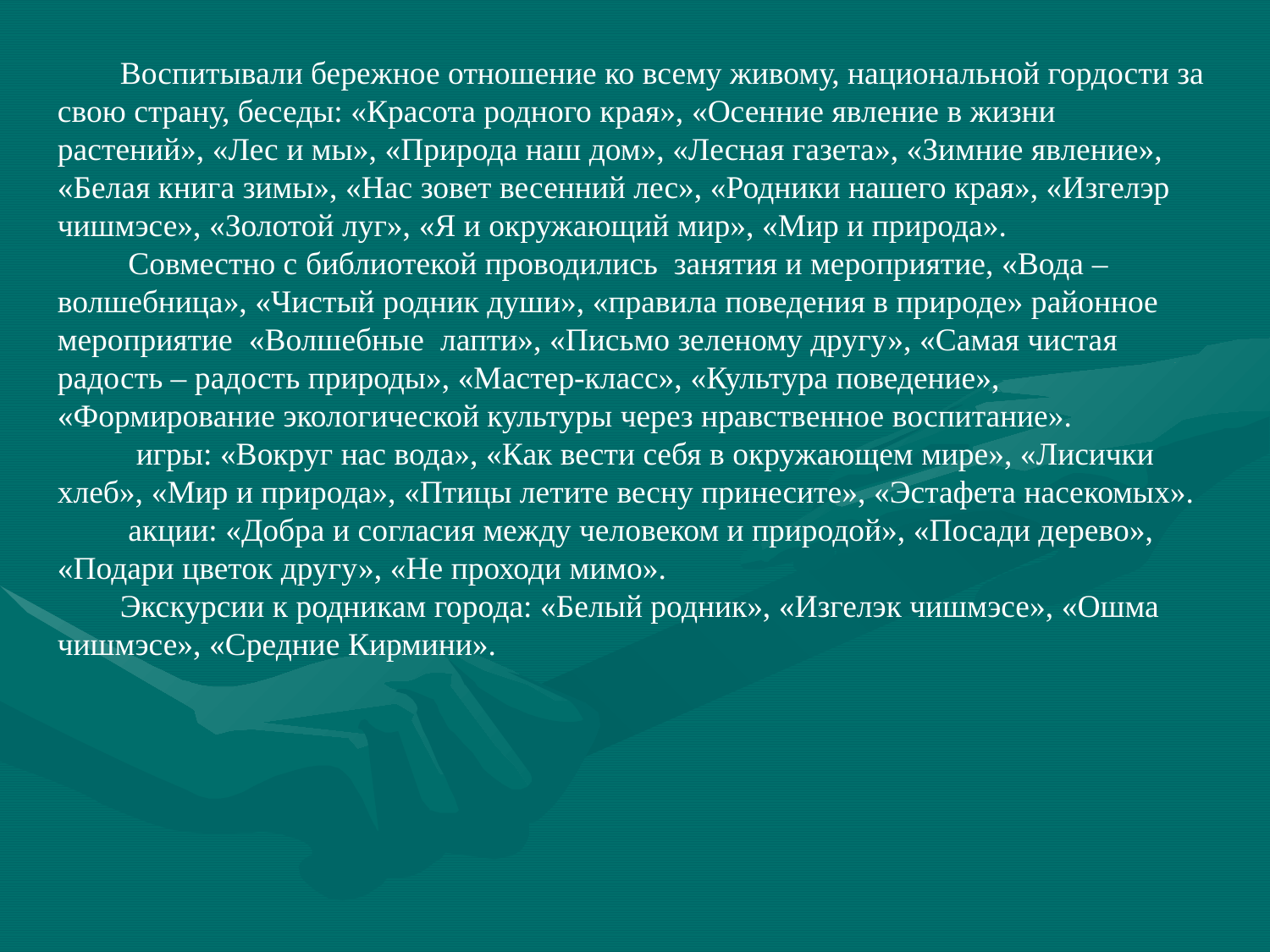

Воспитывали бережное отношение ко всему живому, национальной гордости за свою страну, беседы: «Красота родного края», «Осенние явление в жизни растений», «Лес и мы», «Природа наш дом», «Лесная газета», «Зимние явление», «Белая книга зимы», «Нас зовет весенний лес», «Родники нашего края», «Изгелэр чишмэсе», «Золотой луг», «Я и окружающий мир», «Мир и природа».
 Совместно с библиотекой проводились  занятия и мероприятие, «Вода – волшебница», «Чистый родник души», «правила поведения в природе» районное мероприятие  «Волшебные  лапти», «Письмо зеленому другу», «Самая чистая радость – радость природы», «Мастер-класс», «Культура поведение», «Формирование экологической культуры через нравственное воспитание».
  игры: «Вокруг нас вода», «Как вести себя в окружающем мире», «Лисички хлеб», «Мир и природа», «Птицы летите весну принесите», «Эстафета насекомых».
 акции: «Добра и согласия между человеком и природой», «Посади дерево», «Подари цветок другу», «Не проходи мимо».
Экскурсии к родникам города: «Белый родник», «Изгелэк чишмэсе», «Ошма чишмэсе», «Средние Кирмини».